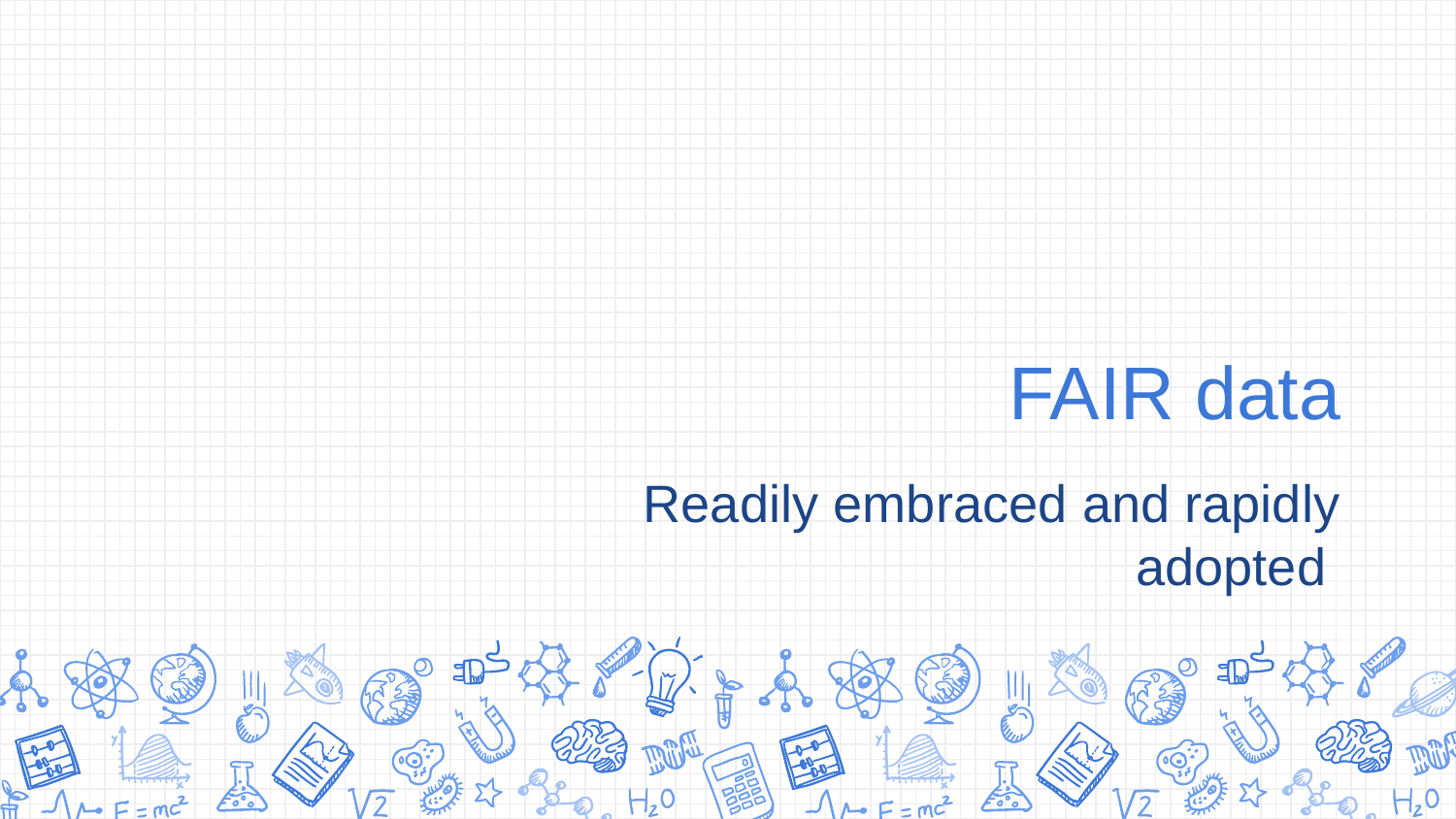

# FAIR data
Readily embraced and rapidly adopted